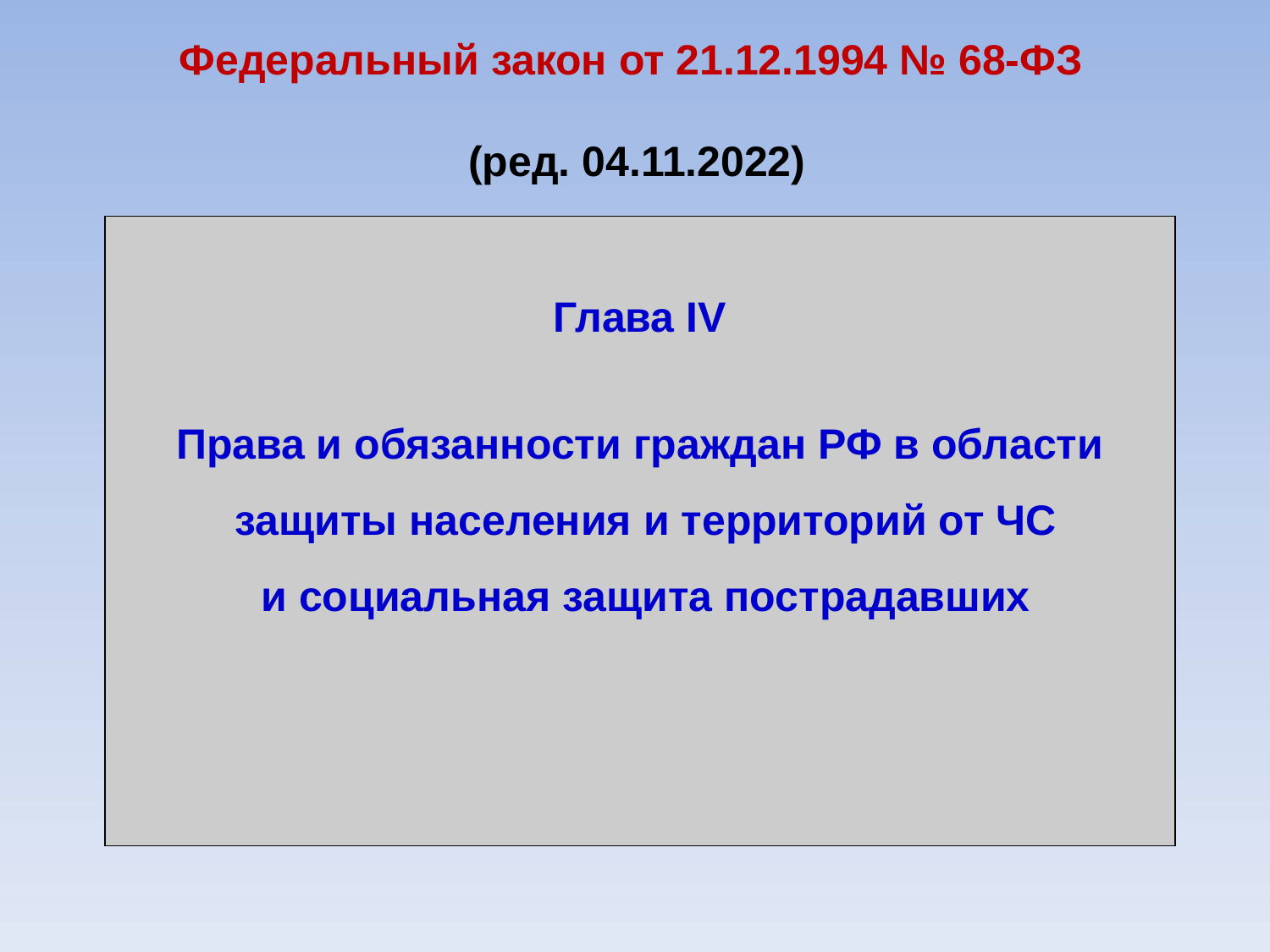

Федеральный закон от 21.12.1994 № 68-ФЗ

(ред. 04.11.2022)
Глава IV

Права и обязанности граждан РФ в области
 защиты населения и территорий от ЧС
 и социальная защита пострадавших